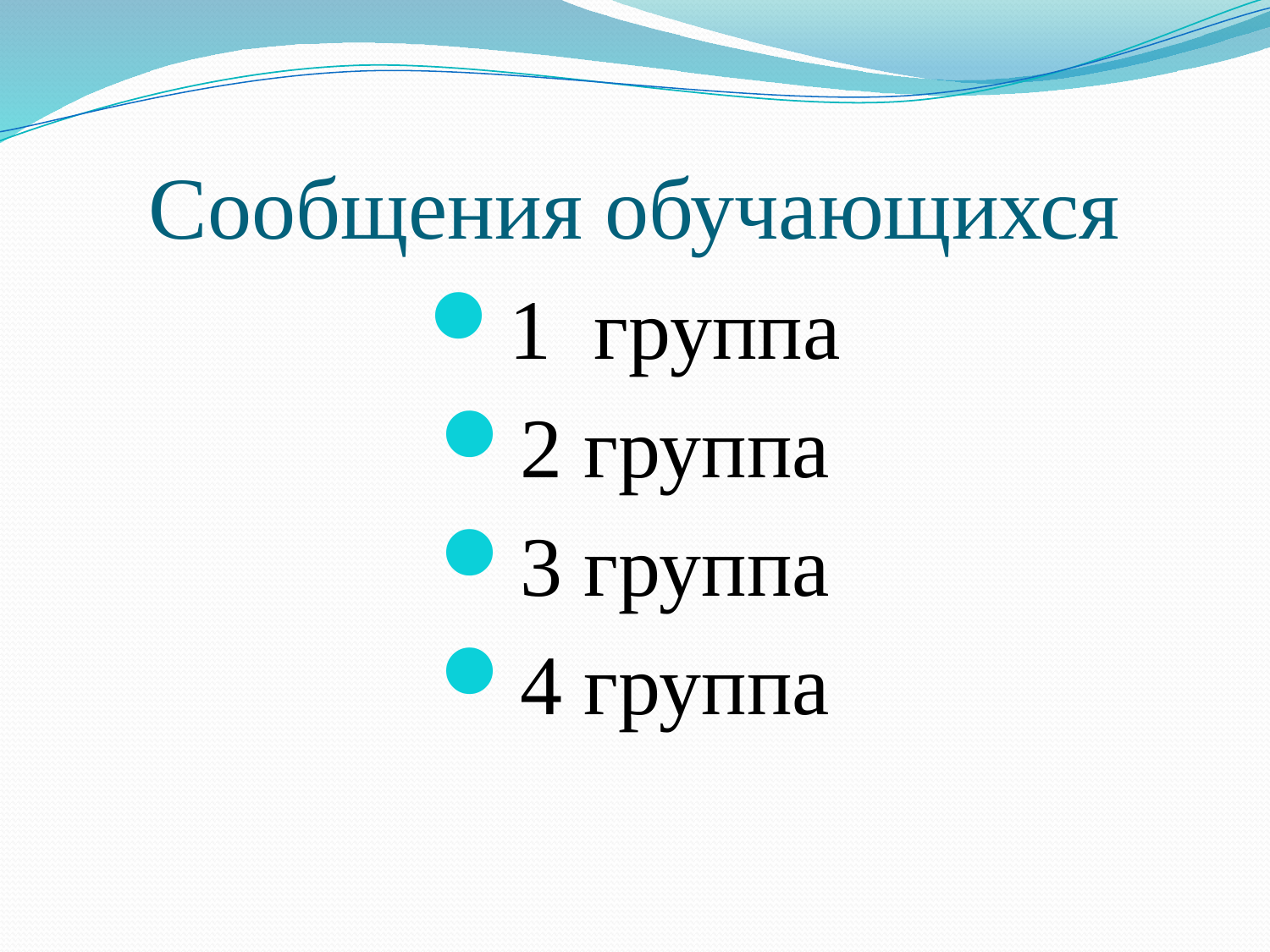

# Сообщения обучающихся
1  группа
2 группа
3 группа
4 группа